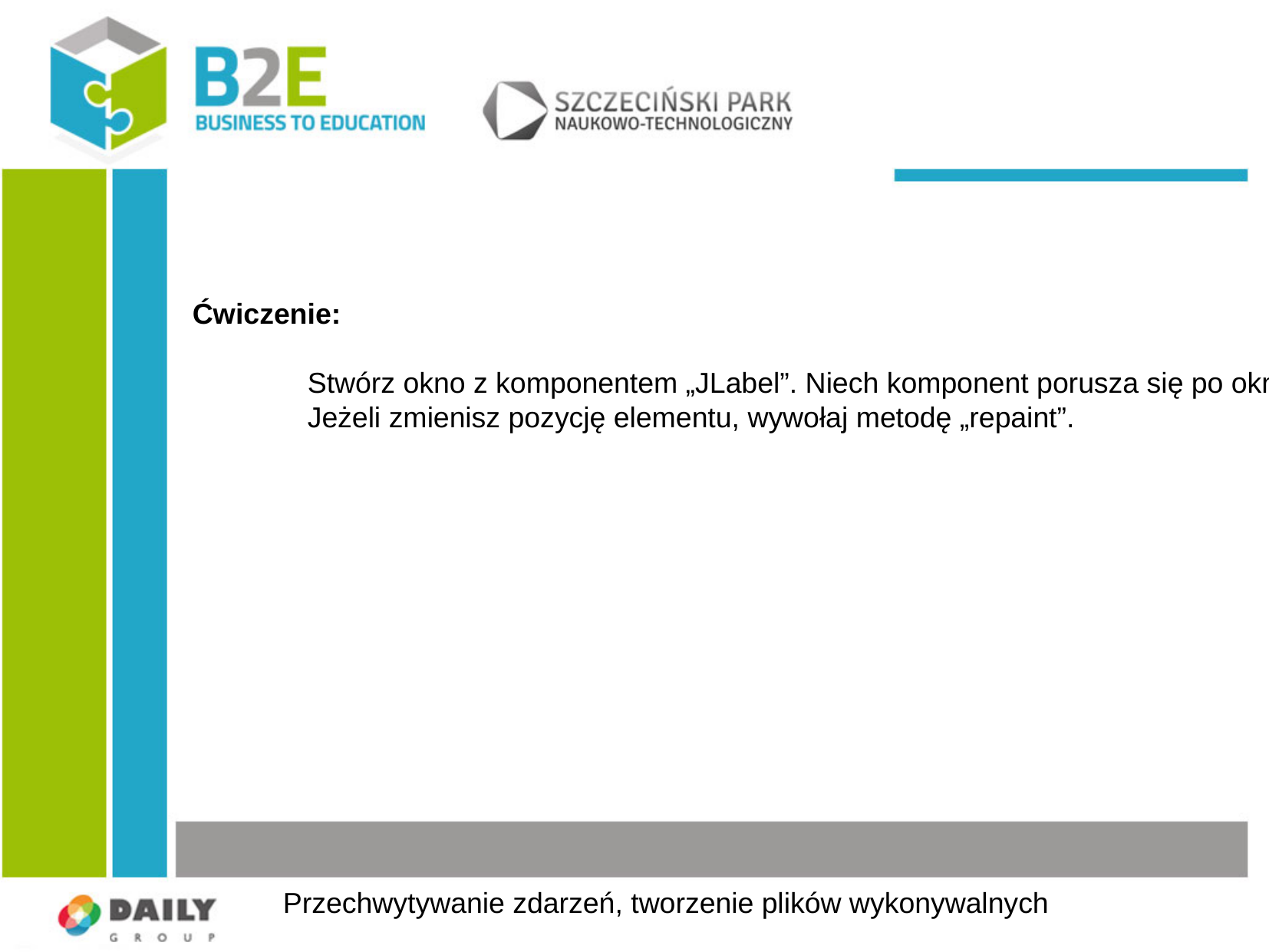

Ćwiczenie:

	Stwórz okno z komponentem „JLabel”. Niech komponent porusza się po oknie za pomocą strzałek.
	Jeżeli zmienisz pozycję elementu, wywołaj metodę „repaint”.
Przechwytywanie zdarzeń, tworzenie plików wykonywalnych